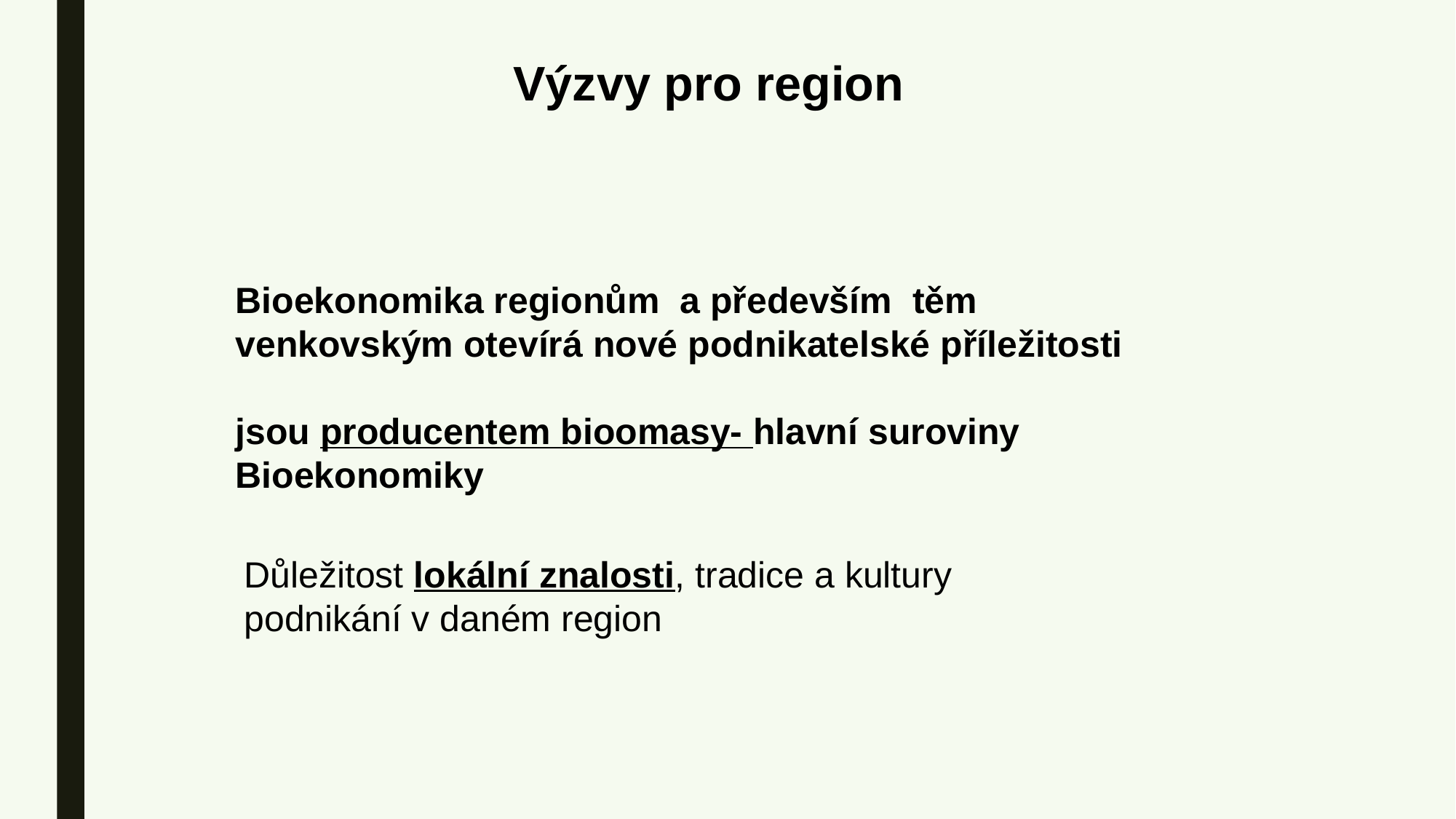

Výzvy pro region

Bioekonomika regionům  a především  těm venkovským otevírá nové podnikatelské příležitosti

jsou producentem bioomasy- hlavní suroviny Bioekonomiky
Důležitost lokální znalosti, tradice a kultury podnikání v daném region